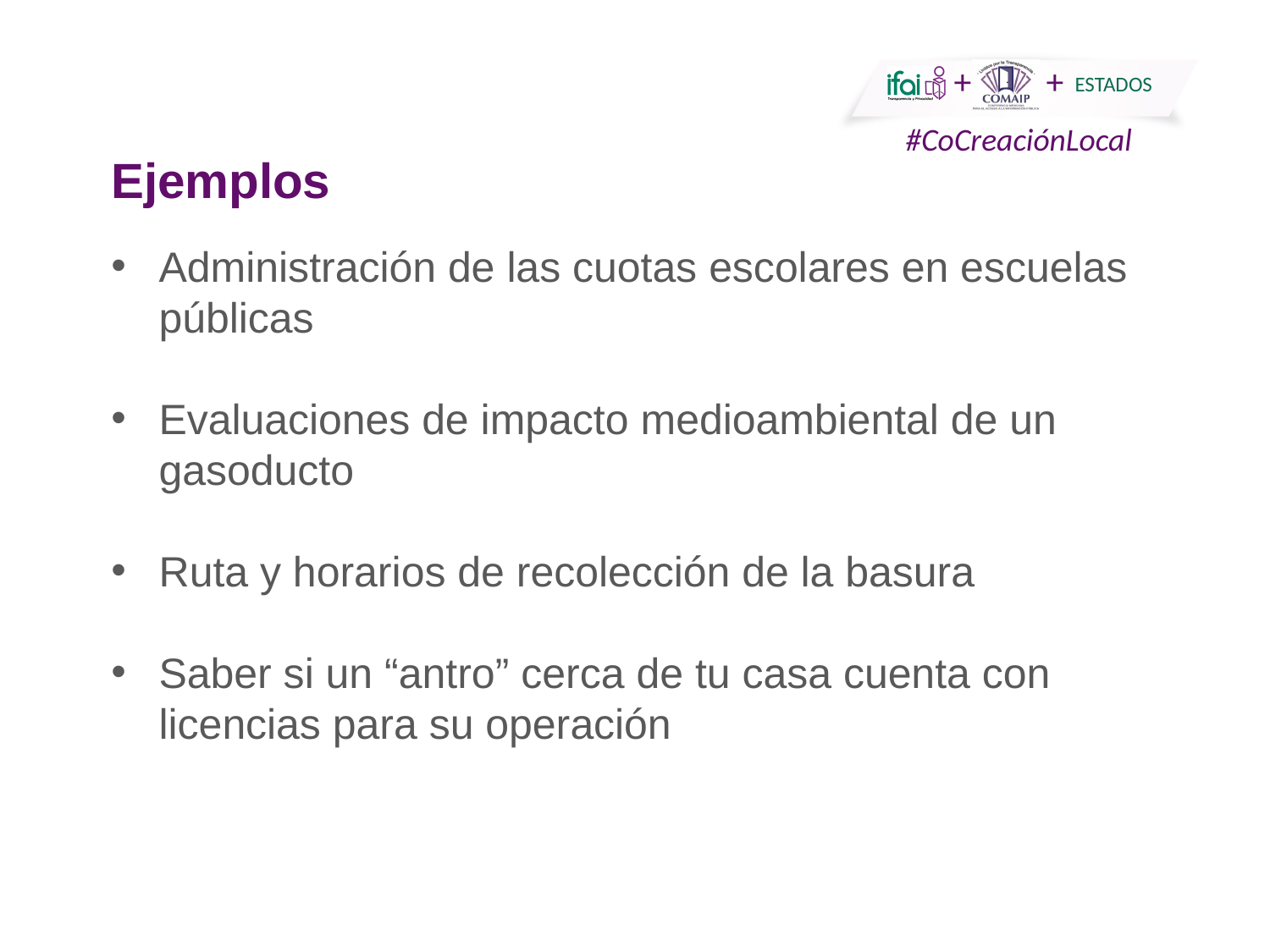

Ejemplos
Administración de las cuotas escolares en escuelas públicas

Evaluaciones de impacto medioambiental de un gasoducto

Ruta y horarios de recolección de la basura

Saber si un “antro” cerca de tu casa cuenta con licencias para su operación